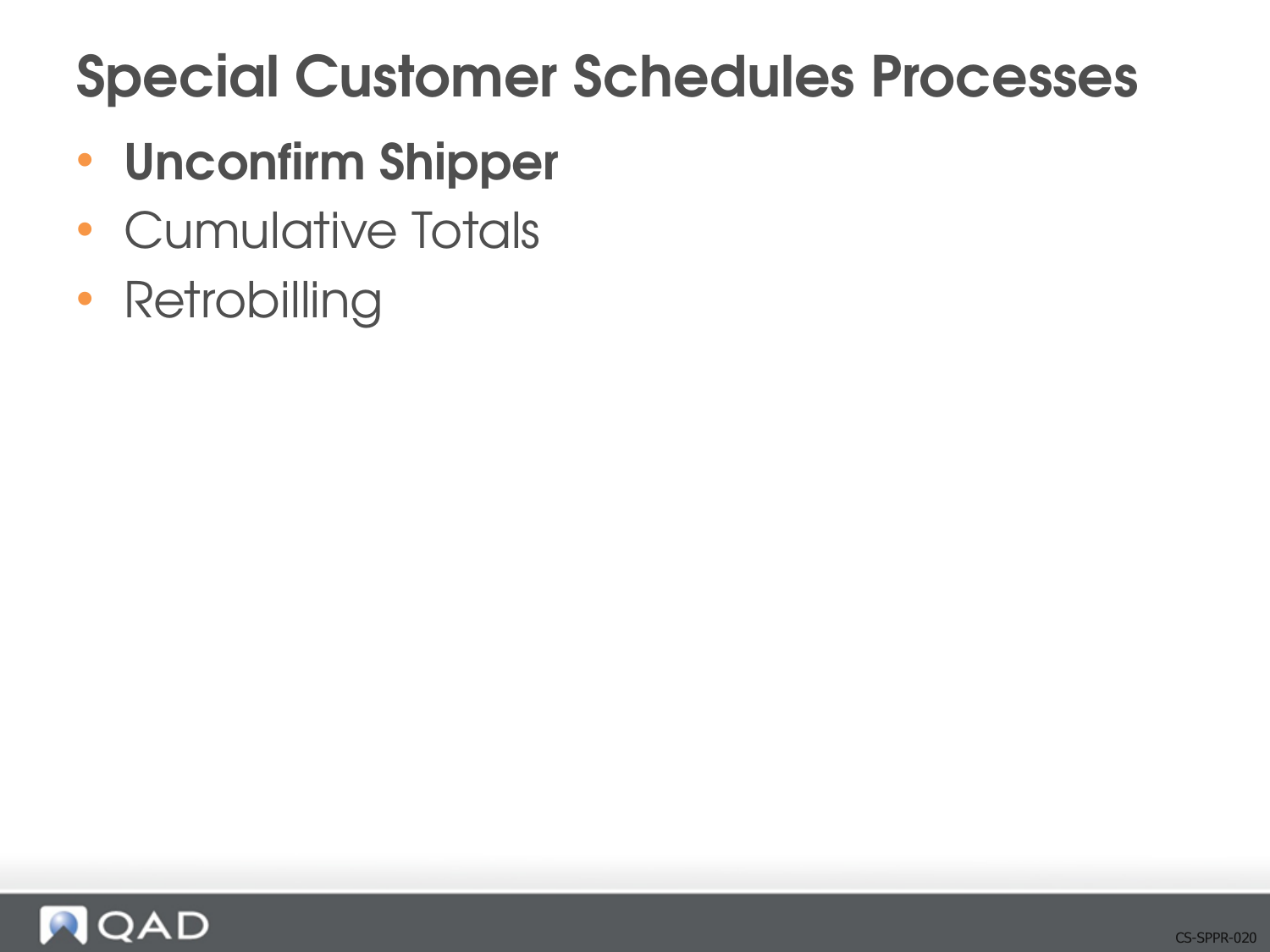

# Special Customer Schedules Processes
Unconfirm Shipper
Cumulative Totals
Retrobilling

CS-SPPR-020